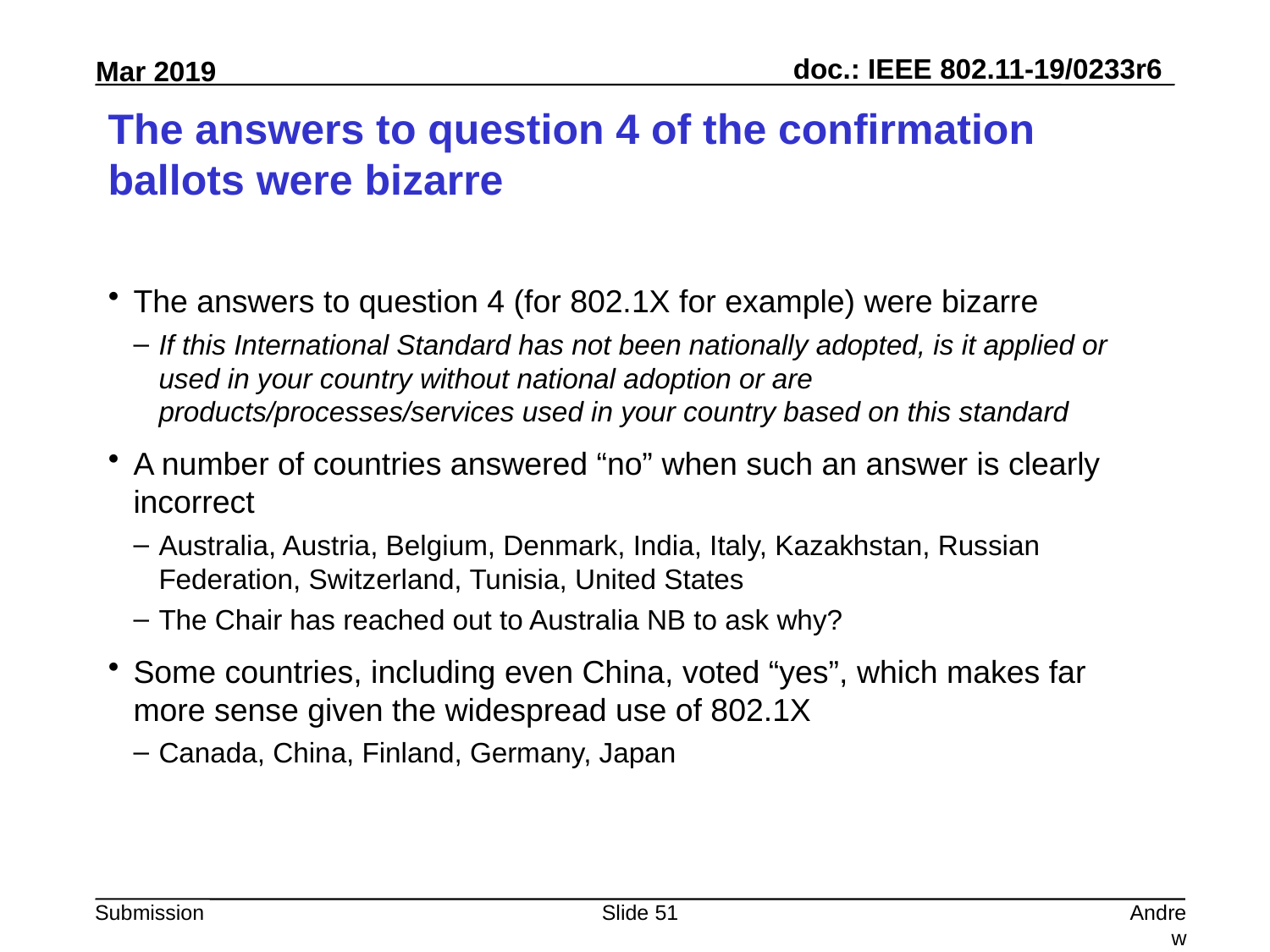

# The answers to question 4 of the confirmation ballots were bizarre
The answers to question 4 (for 802.1X for example) were bizarre
If this International Standard has not been nationally adopted, is it applied or used in your country without national adoption or are products/processes/services used in your country based on this standard
A number of countries answered “no” when such an answer is clearly incorrect
Australia, Austria, Belgium, Denmark, India, Italy, Kazakhstan, Russian Federation, Switzerland, Tunisia, United States
The Chair has reached out to Australia NB to ask why?
Some countries, including even China, voted “yes”, which makes far more sense given the widespread use of 802.1X
Canada, China, Finland, Germany, Japan
Slide 51
Andrew Myles, Cisco